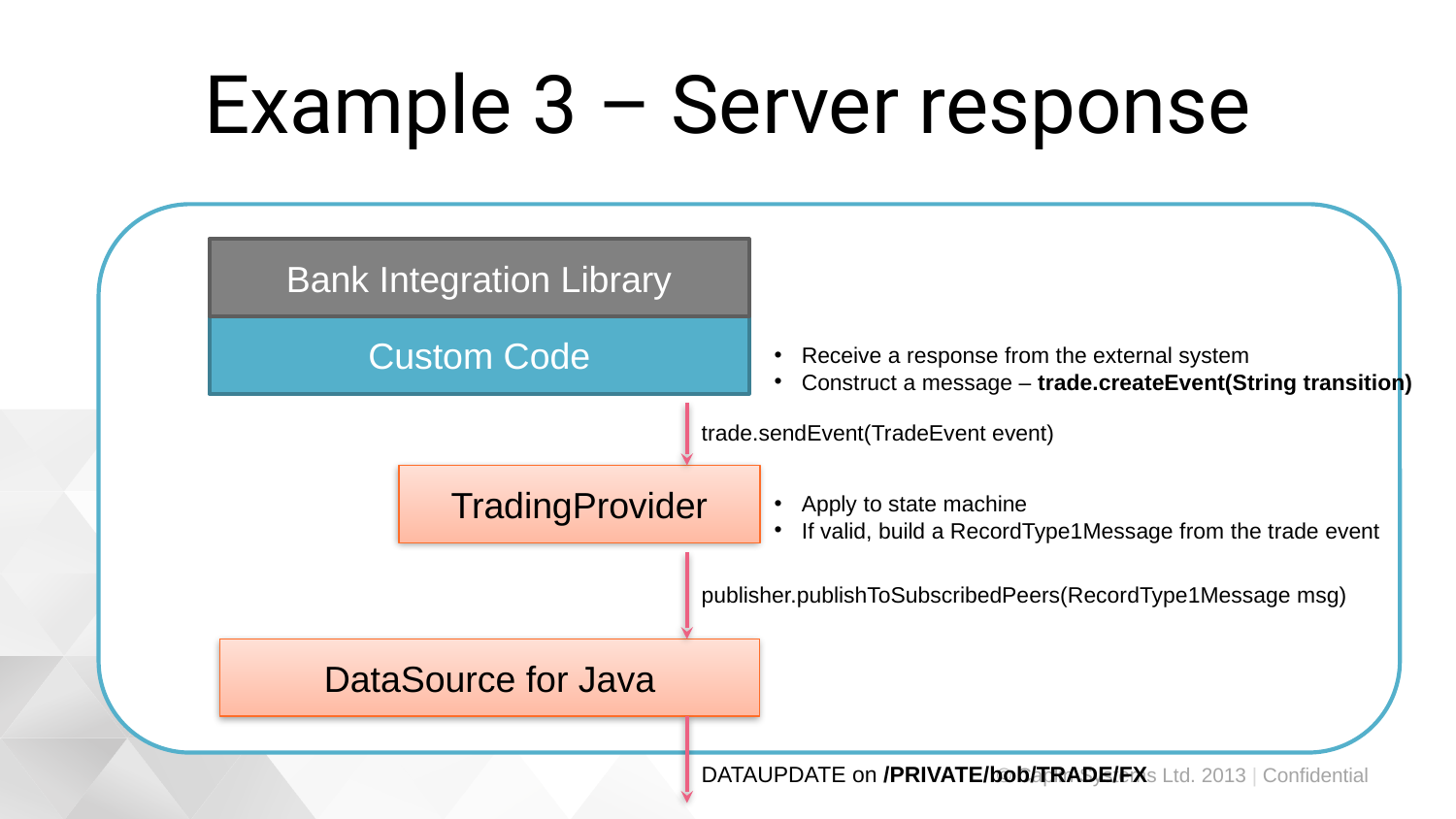

# Example 3 – Server response

Bank Integration Library
Custom Code
Receive a response from the external system
Construct a message – trade.createEvent(String transition)
trade.sendEvent(TradeEvent event)
TradingProvider
Apply to state machine
If valid, build a RecordType1Message from the trade event
publisher.publishToSubscribedPeers(RecordType1Message msg)
DataSource for Java
DATAUPDATE on /PRIVATE/bob/TRADE/FX